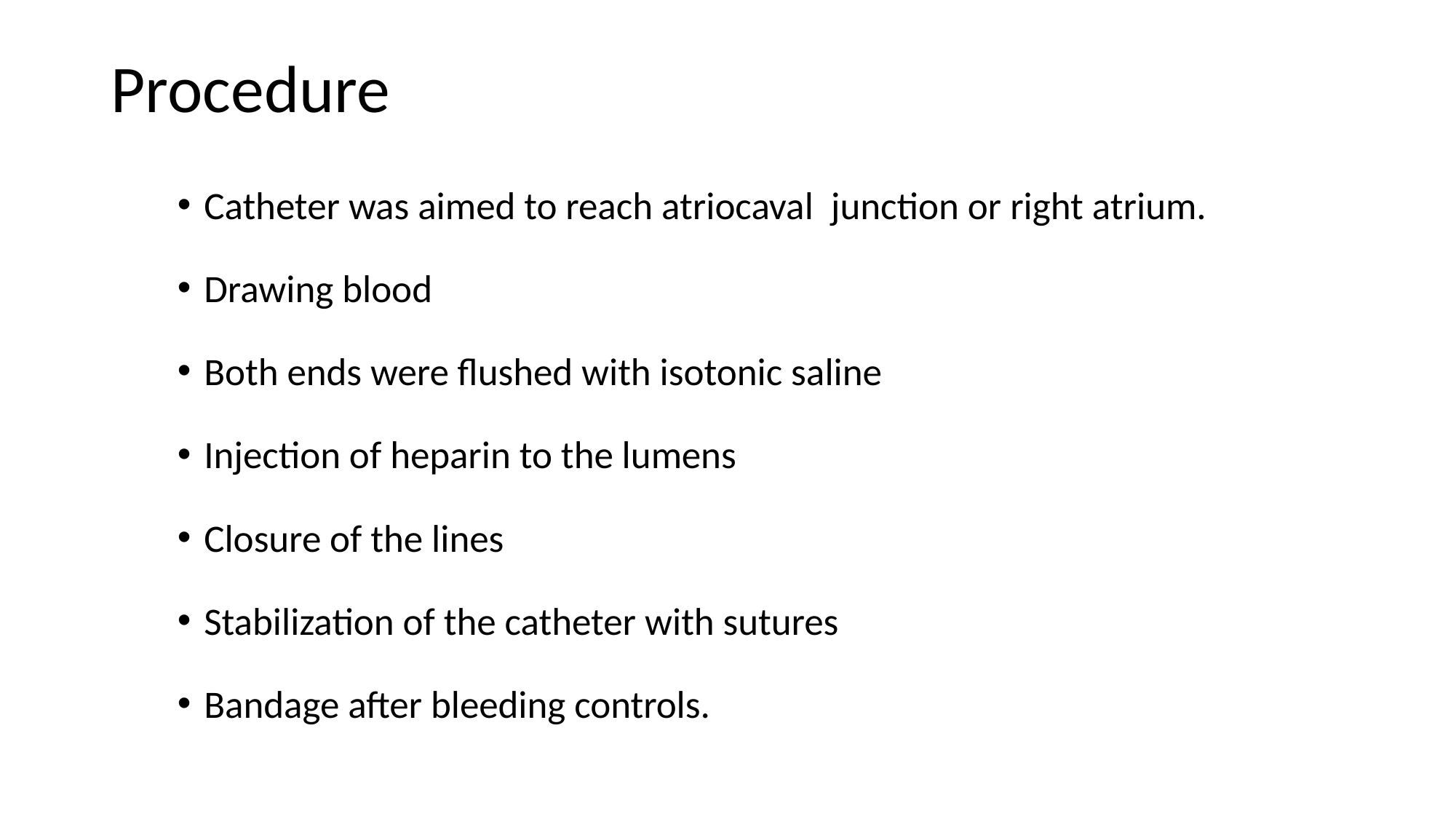

# Procedure
Catheter was aimed to reach atriocaval  junction or right atrium.
Drawing blood
Both ends were flushed with isotonic saline
Injection of heparin to the lumens
Closure of the lines
Stabilization of the catheter with sutures
Bandage after bleeding controls.